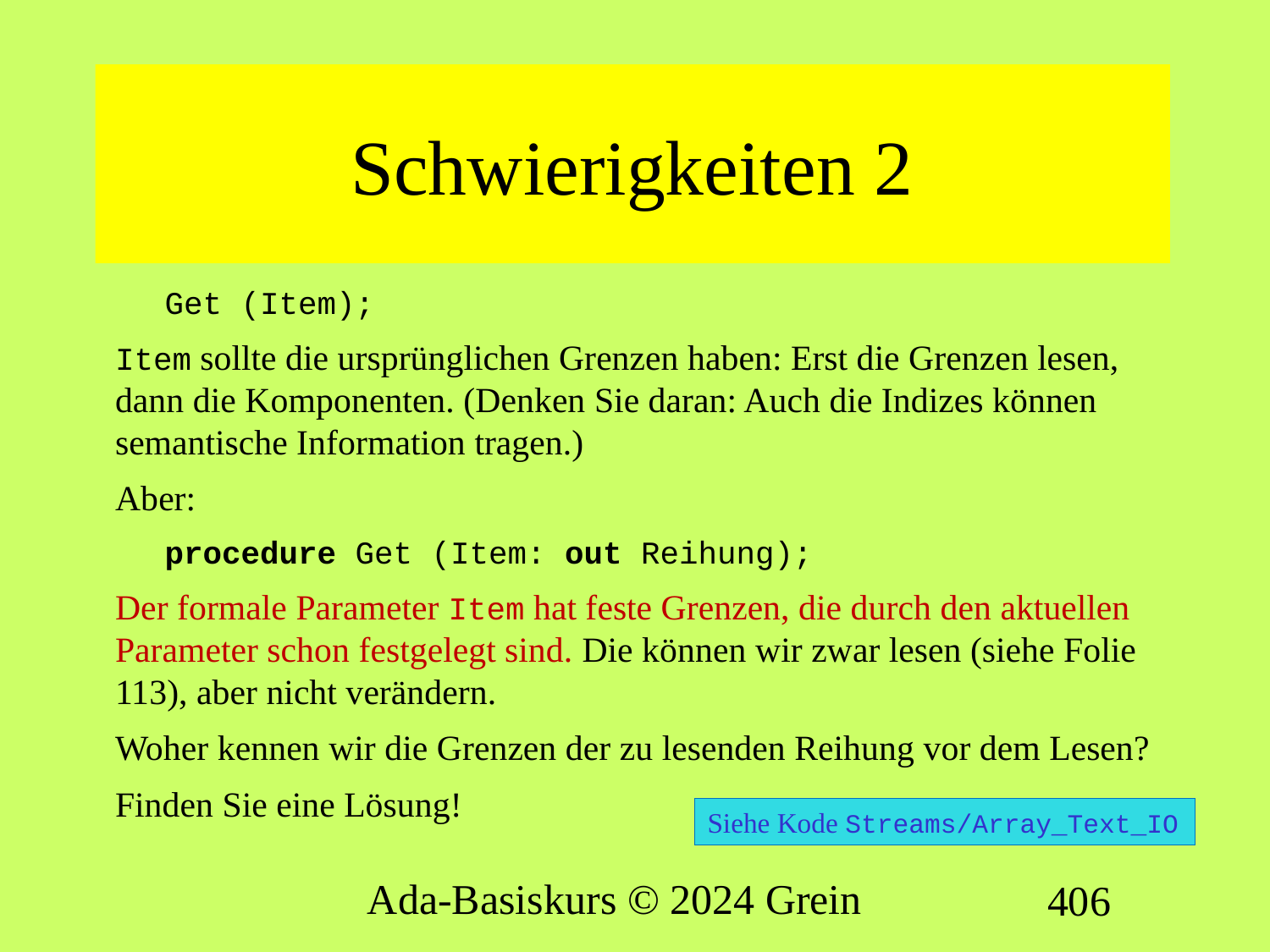

# Schwierigkeiten 2
Get (Item);
Item sollte die ursprünglichen Grenzen haben: Erst die Grenzen lesen, dann die Komponenten. (Denken Sie daran: Auch die Indizes können semantische Information tragen.)
Aber:
procedure Get (Item: out Reihung);
Der formale Parameter Item hat feste Grenzen, die durch den aktuellen Parameter schon festgelegt sind. Die können wir zwar lesen (siehe Folie 113), aber nicht verändern.
Woher kennen wir die Grenzen der zu lesenden Reihung vor dem Lesen?
Finden Sie eine Lösung!
Siehe Kode Streams/Array_Text_IO
Ada-Basiskurs © 2024 Grein
406